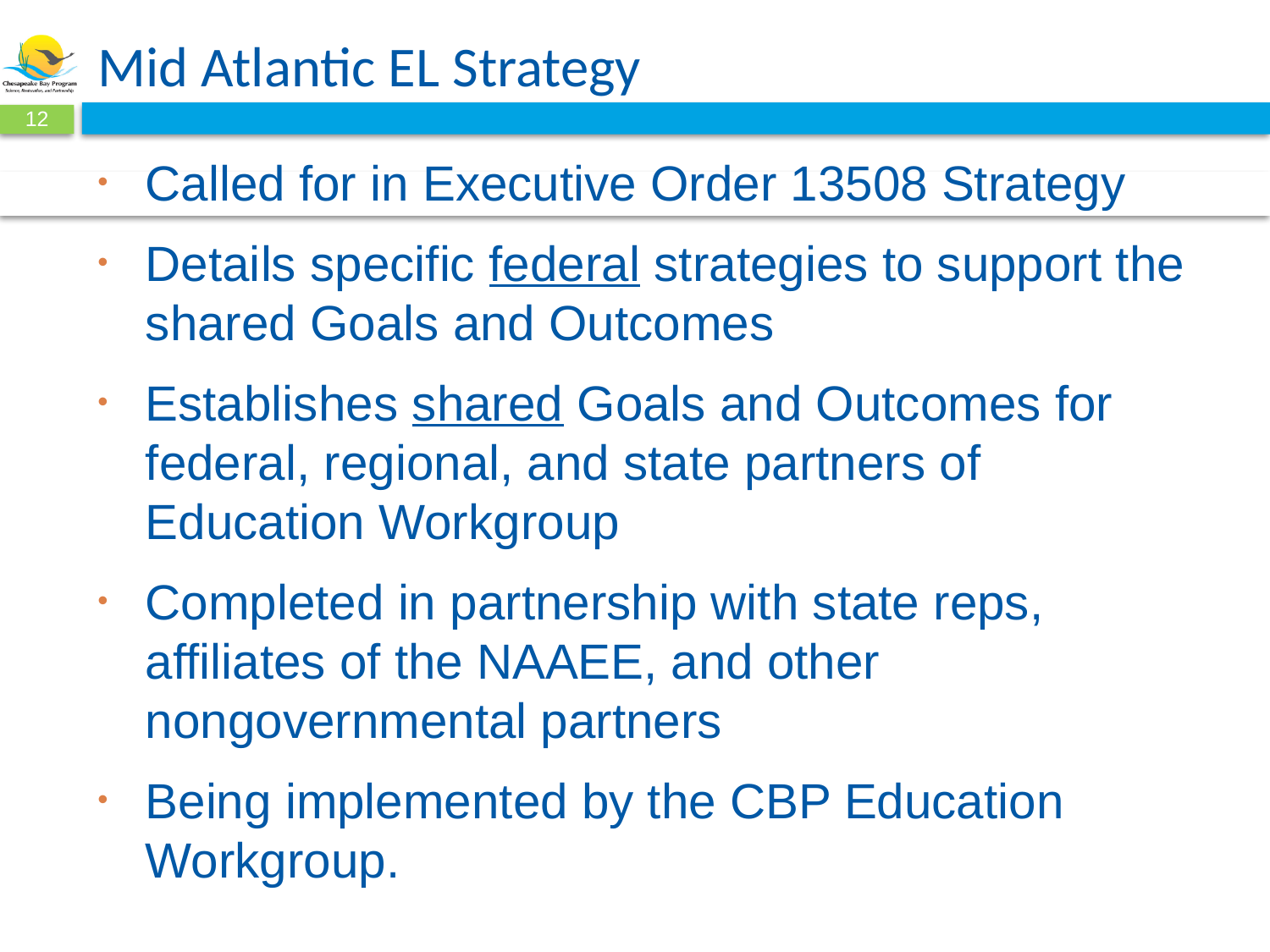

# Mid Atlantic EL Strategy
12
Called for in Executive Order 13508 Strategy
Details specific federal strategies to support the shared Goals and Outcomes
Establishes shared Goals and Outcomes for federal, regional, and state partners of Education Workgroup
Completed in partnership with state reps, affiliates of the NAAEE, and other nongovernmental partners
Being implemented by the CBP Education Workgroup.